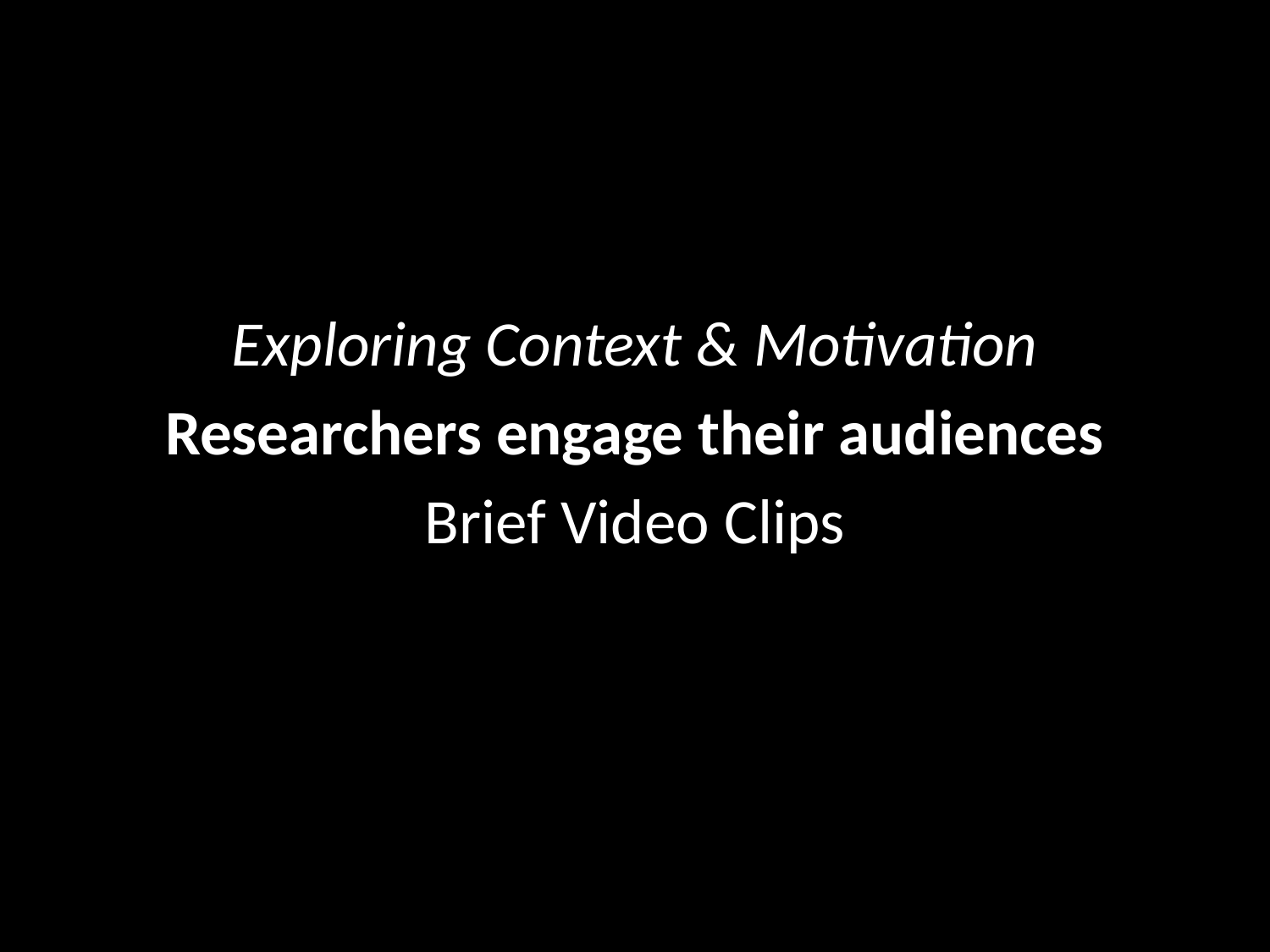

Exploring Context & Motivation
Researchers engage their audiences
Brief Video Clips